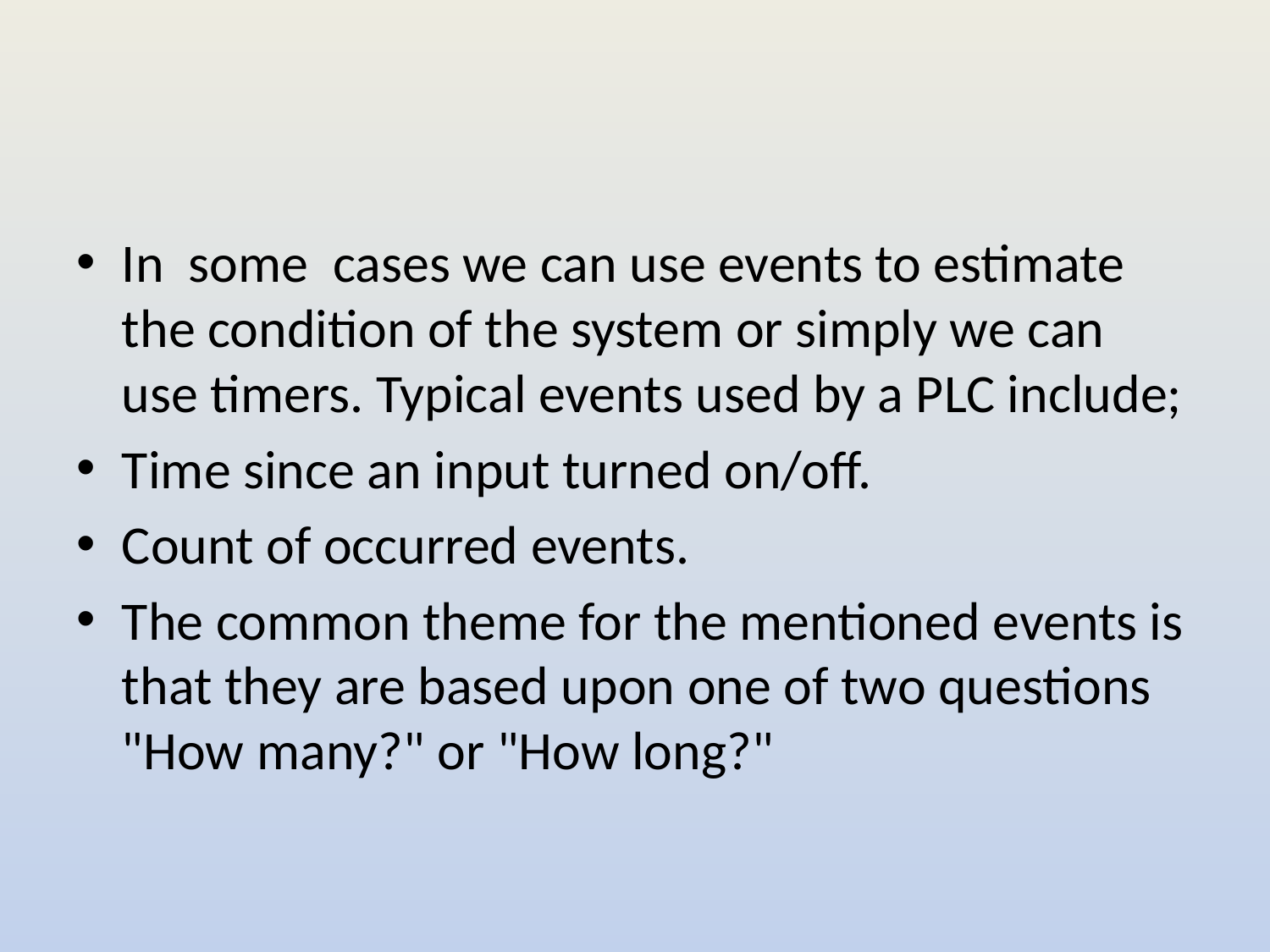

#
In  some  cases we can use events to estimate the condition of the system or simply we can use timers. Typical events used by a PLC include;
Time since an input turned on/off.
Count of occurred events.
The common theme for the mentioned events is that they are based upon one of two questions "How many?" or "How long?"